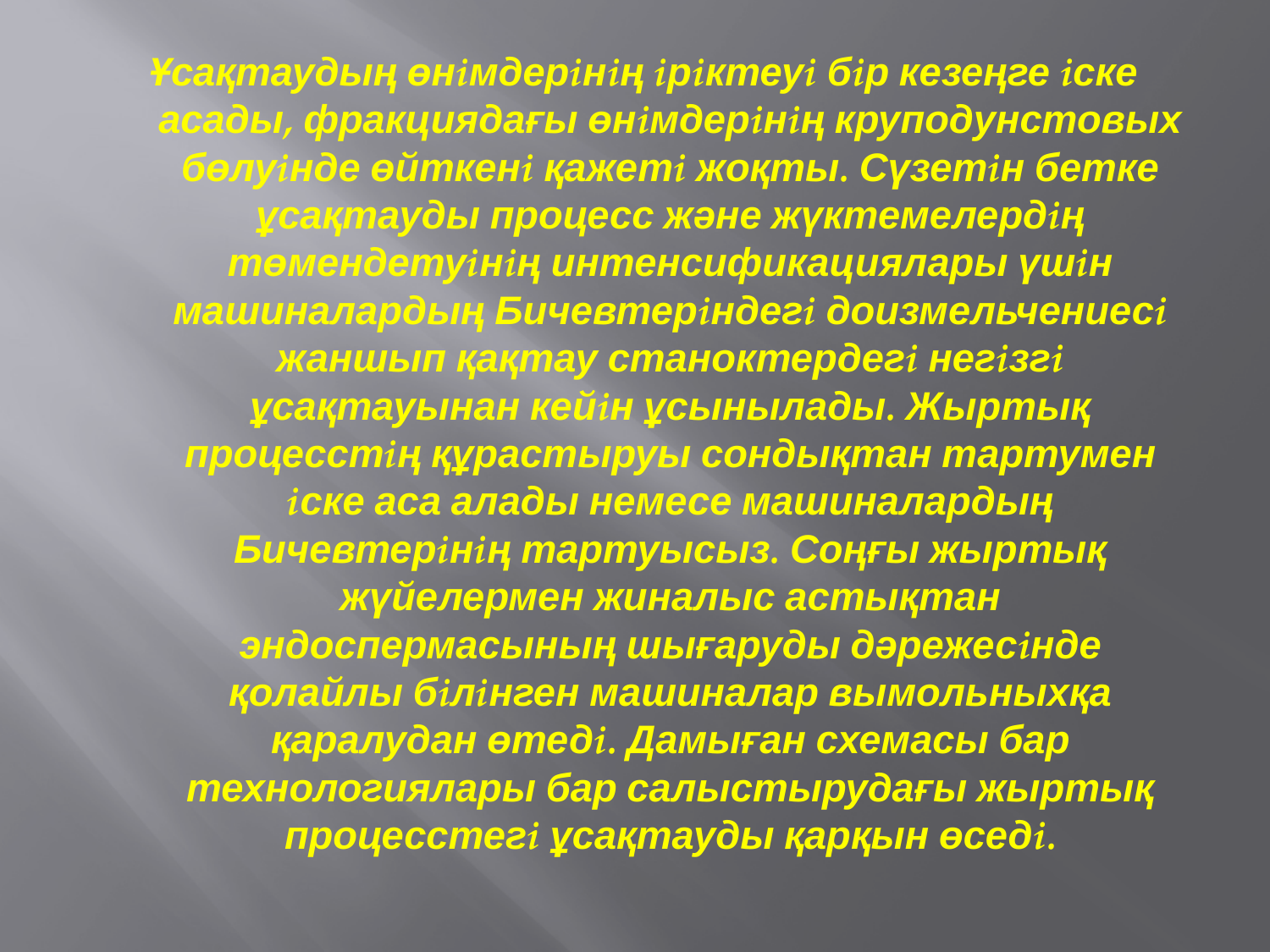

Ұсақтаудың өнiмдерiнiң iрiктеуi бiр кезеңге iске асады, фракциядағы өнiмдерiнiң круподунстовых бөлуiнде өйткенi қажетi жоқты. Сүзетiн бетке ұсақтауды процесс және жүктемелердiң төмендетуiнiң интенсификациялары үшiн машиналардың Бичевтерiндегi доизмельчениесi жаншып қақтау станоктердегi негiзгi ұсақтауынан кейiн ұсынылады. Жыртық процесстiң құрастыруы сондықтан тартумен iске аса алады немесе машиналардың Бичевтерiнiң тартуысыз. Соңғы жыртық жүйелермен жиналыс астықтан эндоспермасының шығаруды дәрежесiнде қолайлы бiлiнген машиналар вымольныхқа қаралудан өтедi. Дамыған схемасы бар технологиялары бар салыстырудағы жыртық процесстегi ұсақтауды қарқын өседi.